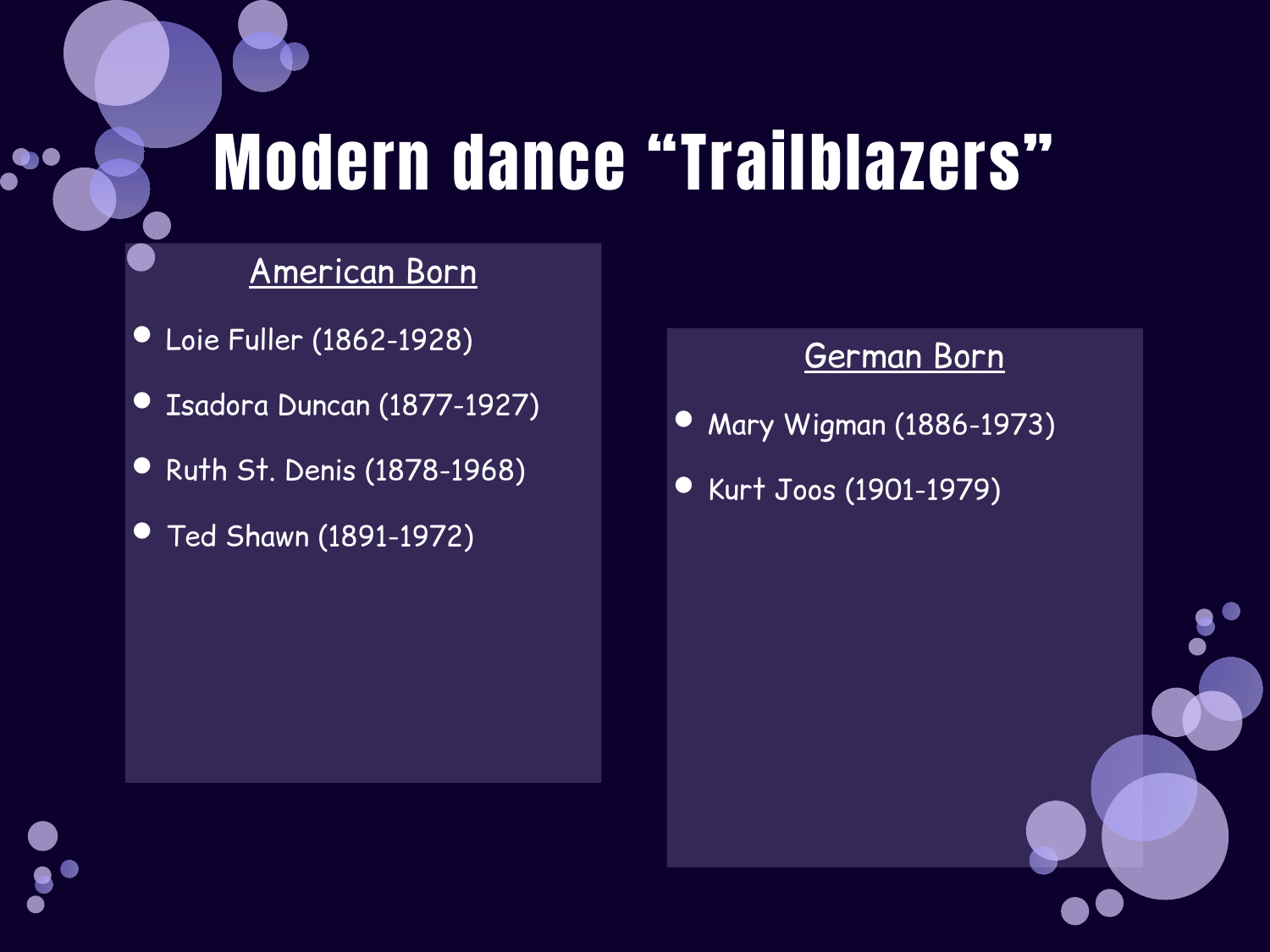

# Modern dance “Trailblazers”
American Born
Loie Fuller (1862-1928)
Isadora Duncan (1877-1927)
Ruth St. Denis (1878-1968)
Ted Shawn (1891-1972)
German Born
Mary Wigman (1886-1973)
Kurt Joos (1901-1979)